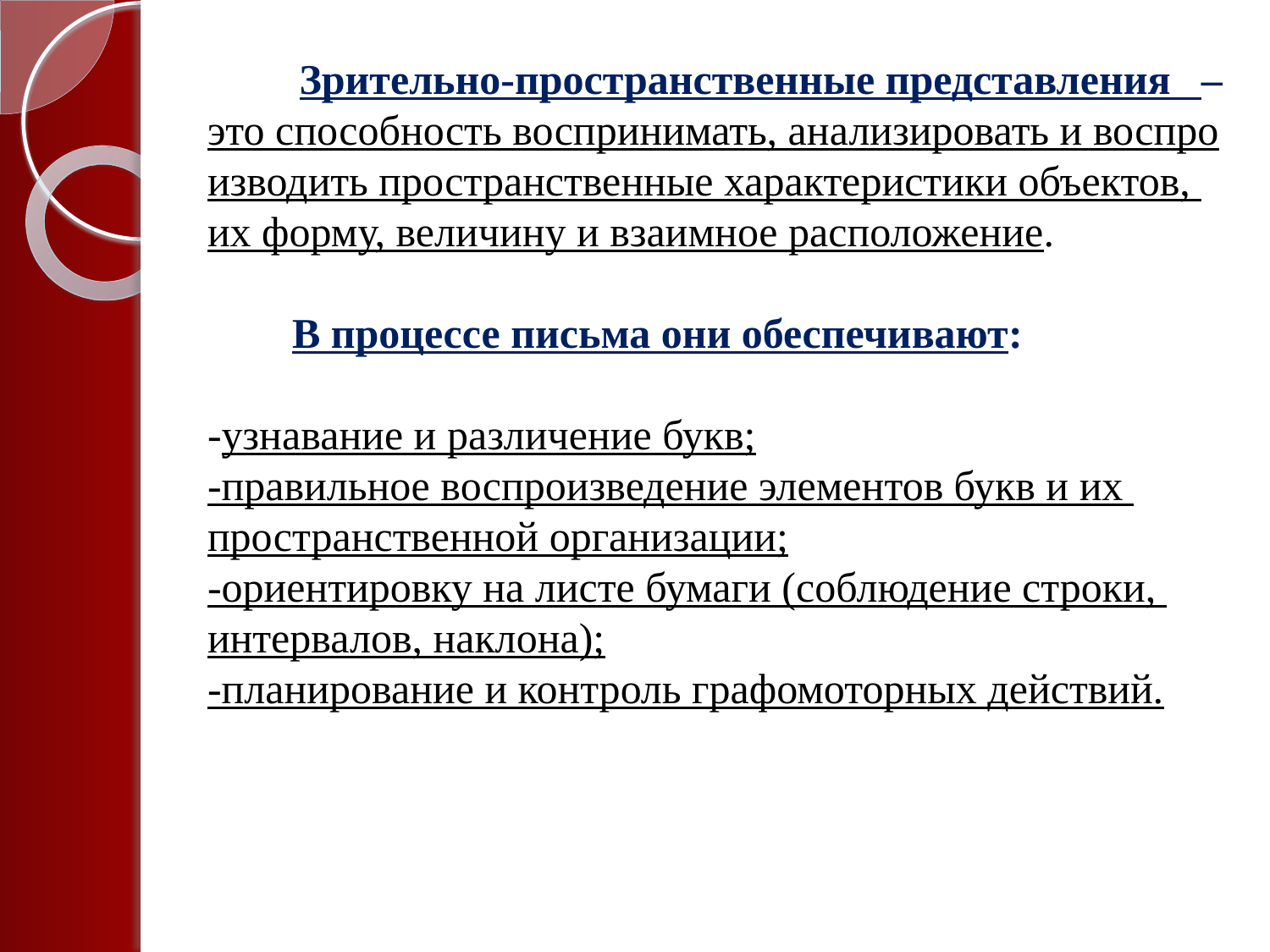

Зрительно‑пространственные представления –это способность воспринимать, анализировать и воспроизводить пространственные характеристики объектов, их форму, величину и взаимное расположение.

        В процессе письма они обеспечивают:

-узнавание и различение букв;
-правильное воспроизведение элементов букв и их
пространственной организации;
-ориентировку на листе бумаги (соблюдение строки,
интервалов, наклона);
-планирование и контроль графомоторных действий.